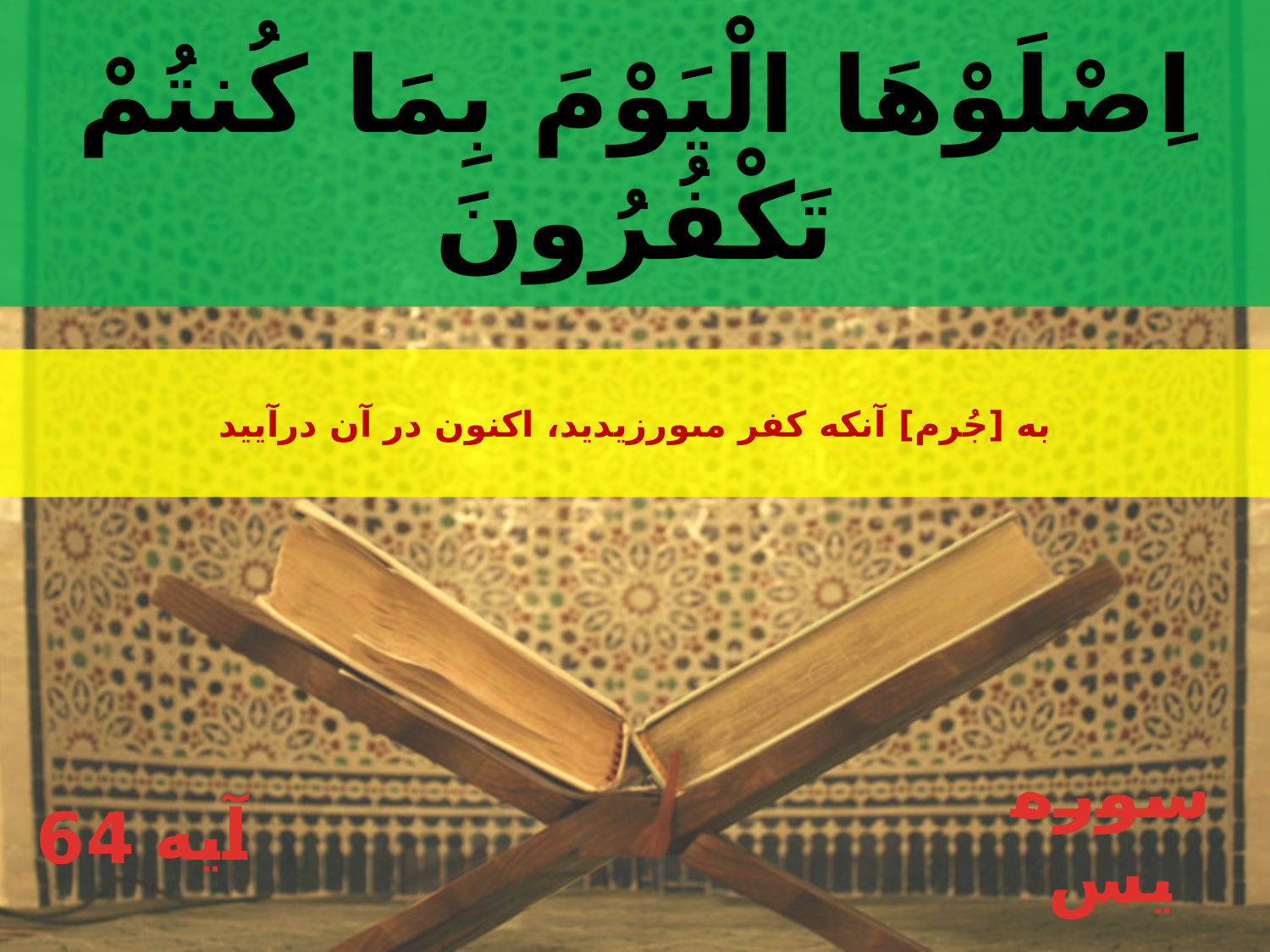

اِصْلَوْهَا الْيَوْمَ بِمَا كُنتُمْ تَكْفُرُونَ
به [جُرم‏] آنكه كفر مى‏ورزيديد، اكنون در آن درآييد
64